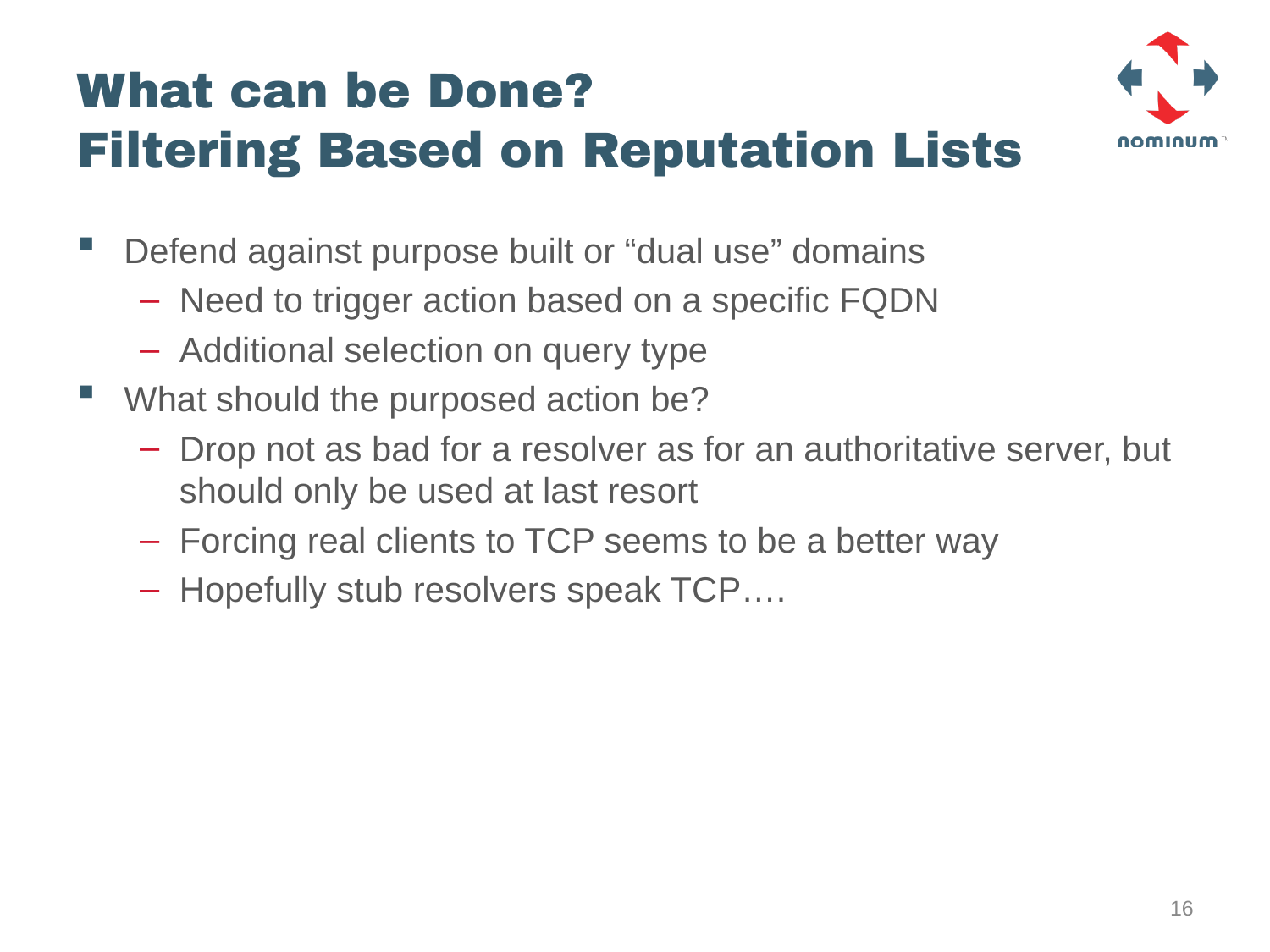

# What can be Done? Filtering Based on Reputation Lists
Defend against purpose built or “dual use” domains
Need to trigger action based on a specific FQDN
Additional selection on query type
What should the purposed action be?
Drop not as bad for a resolver as for an authoritative server, but should only be used at last resort
Forcing real clients to TCP seems to be a better way
Hopefully stub resolvers speak TCP….

16